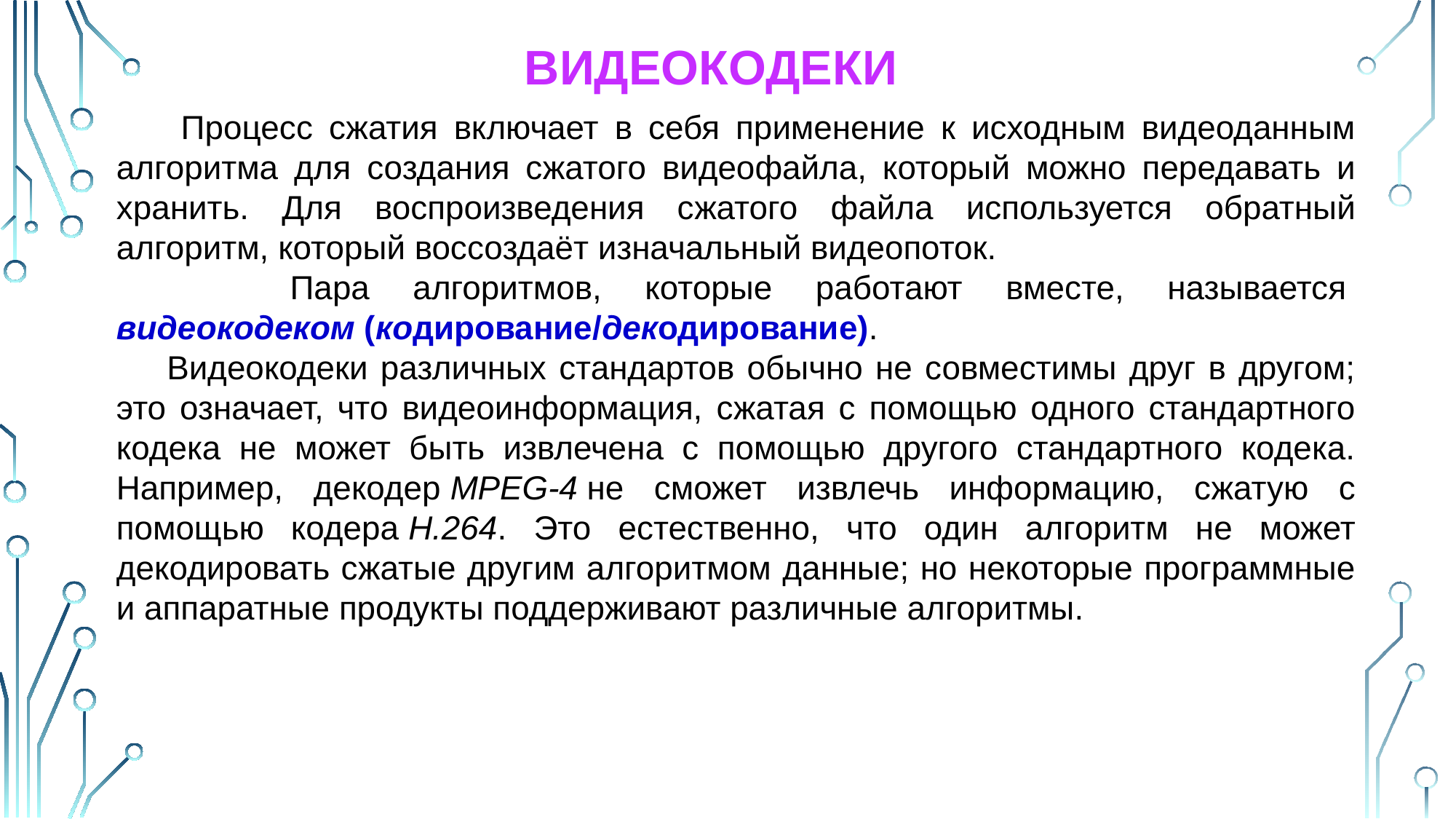

Видеокодеки
    Процесс сжатия включает в себя применение к исходным видеоданным алгоритма для создания сжатого видеофайла, который можно передавать и хранить. Для воспроизведения сжатого файла используется обратный алгоритм, который воссоздаёт изначальный видеопоток.
    Пара алгоритмов, которые работают вместе, называется  видеокодеком (кодирование/декодирование).
    Видеокодеки различных стандартов обычно не совместимы друг в другом; это означает, что видеоинформация, сжатая с помощью одного стандартного кодека не может быть извлечена с помощью другого стандартного кодека. Например, декодер MPEG-4 не сможет извлечь информацию, сжатую с помощью кодера H.264. Это естественно, что один алгоритм не может декодировать сжатые другим алгоритмом данные; но некоторые программные и аппаратные продукты поддерживают различные алгоритмы.